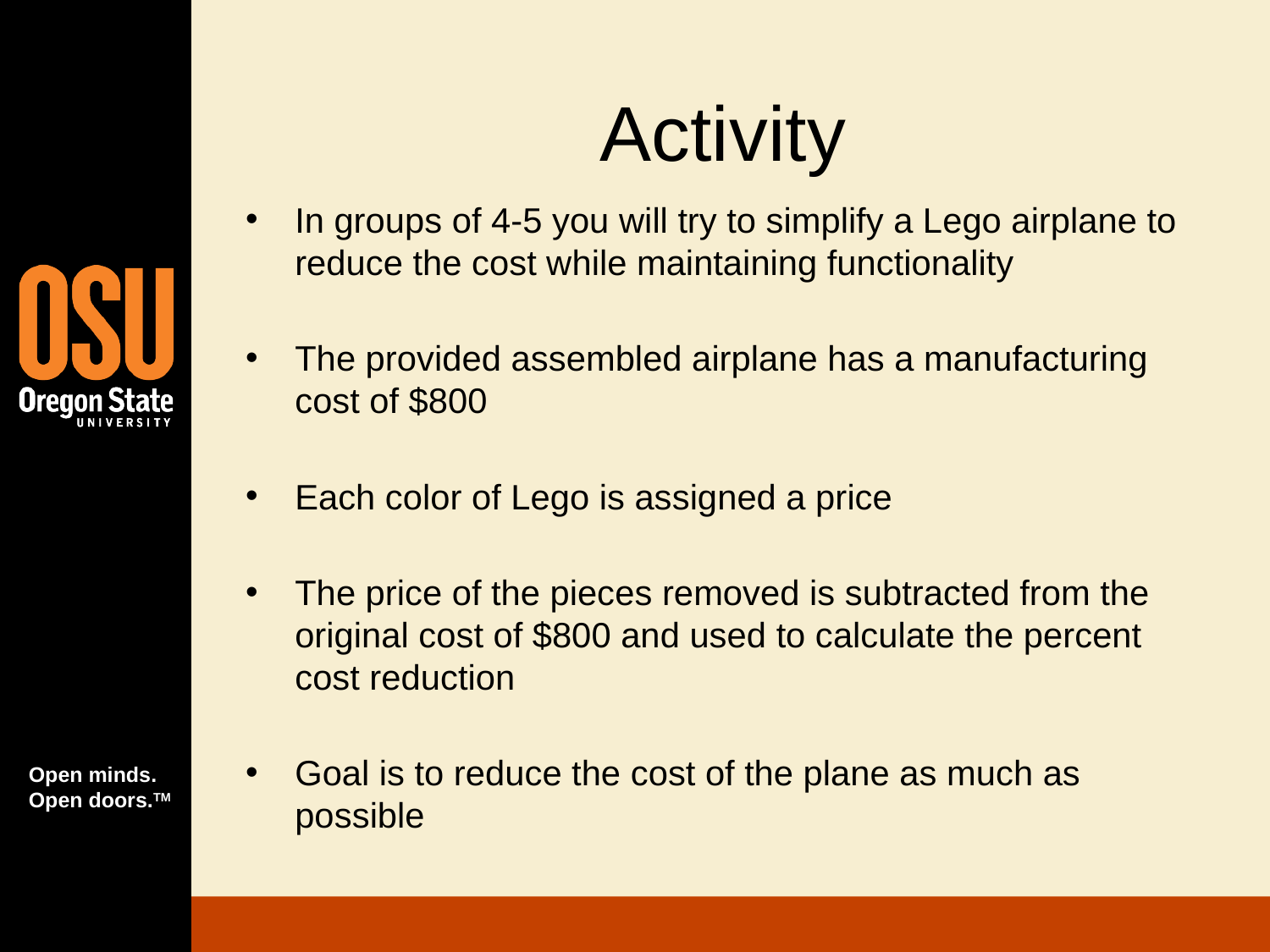

# Activity
In groups of 4-5 you will try to simplify a Lego airplane to reduce the cost while maintaining functionality

The provided assembled airplane has a manufacturing cost of $800

Each color of Lego is assigned a price

The price of the pieces removed is subtracted from the original cost of $800 and used to calculate the percent cost reduction

Goal is to reduce the cost of the plane as much as possible